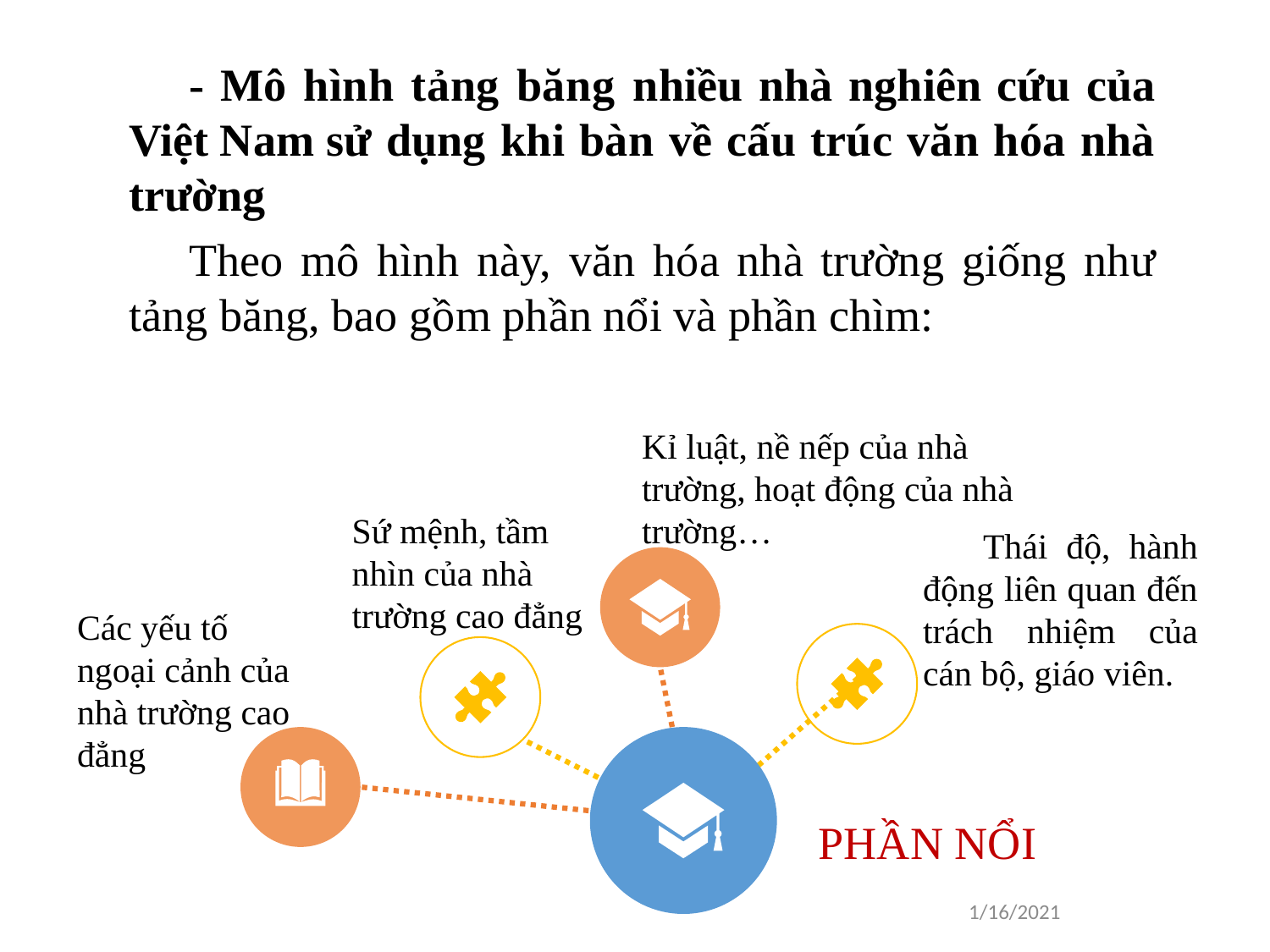

- Mô hình tảng băng nhiều nhà nghiên cứu của Việt Nam sử dụng khi bàn về cấu trúc văn hóa nhà trường
Theo mô hình này, văn hóa nhà trường giống như tảng băng, bao gồm phần nổi và phần chìm:
Kỉ luật, nề nếp của nhà trường, hoạt động của nhà trường…
Sứ mệnh, tầm nhìn của nhà trường cao đẳng
Thái độ, hành động liên quan đến trách nhiệm của cán bộ, giáo viên.

Các yếu tố ngoại cảnh của nhà trường cao đẳng

PHẦN NỔI
1/16/2021